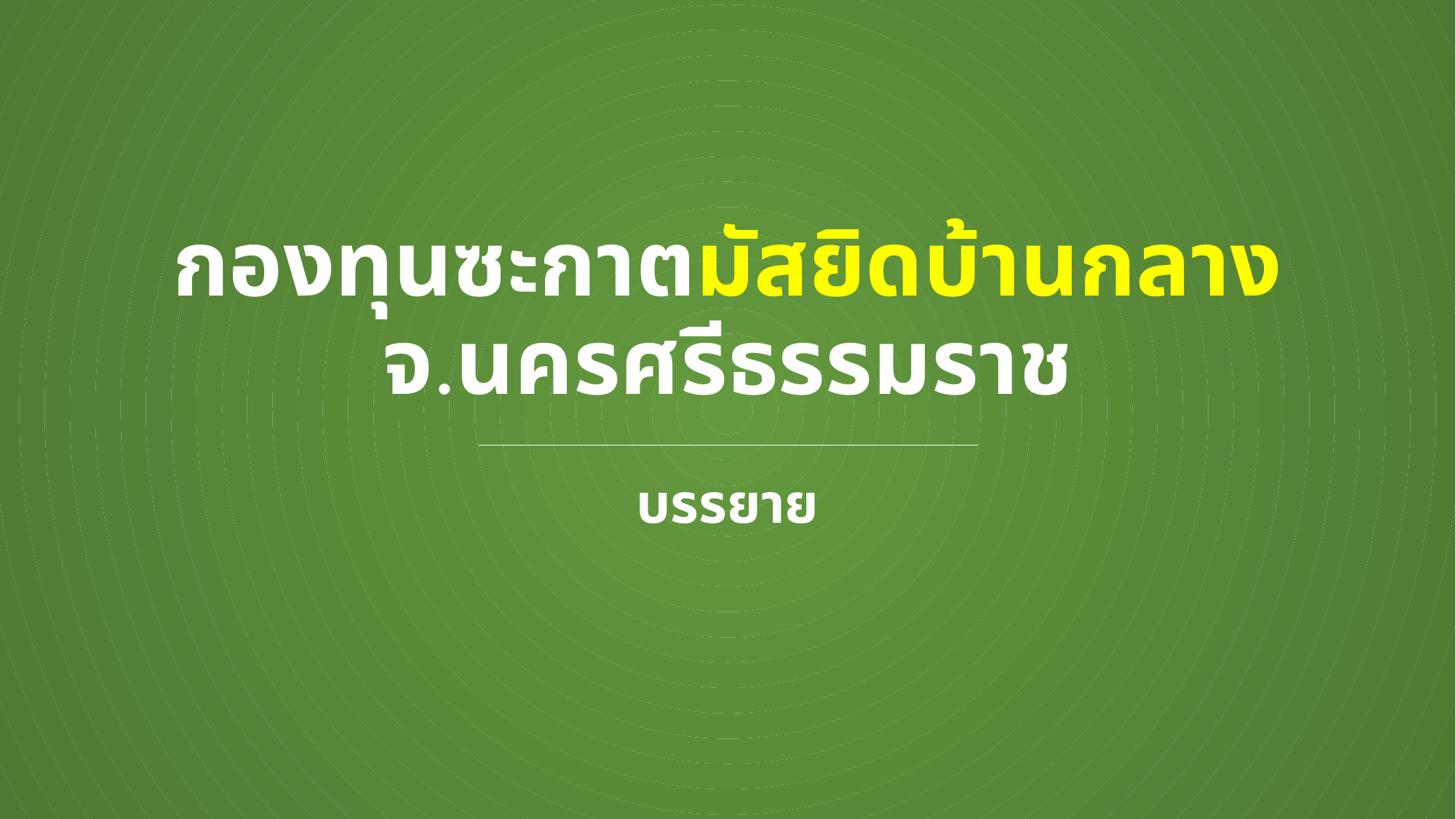

# กองทุนซะกาตมัสยิดบ้านกลาง จ.นครศรีธรรมราช
บรรยาย